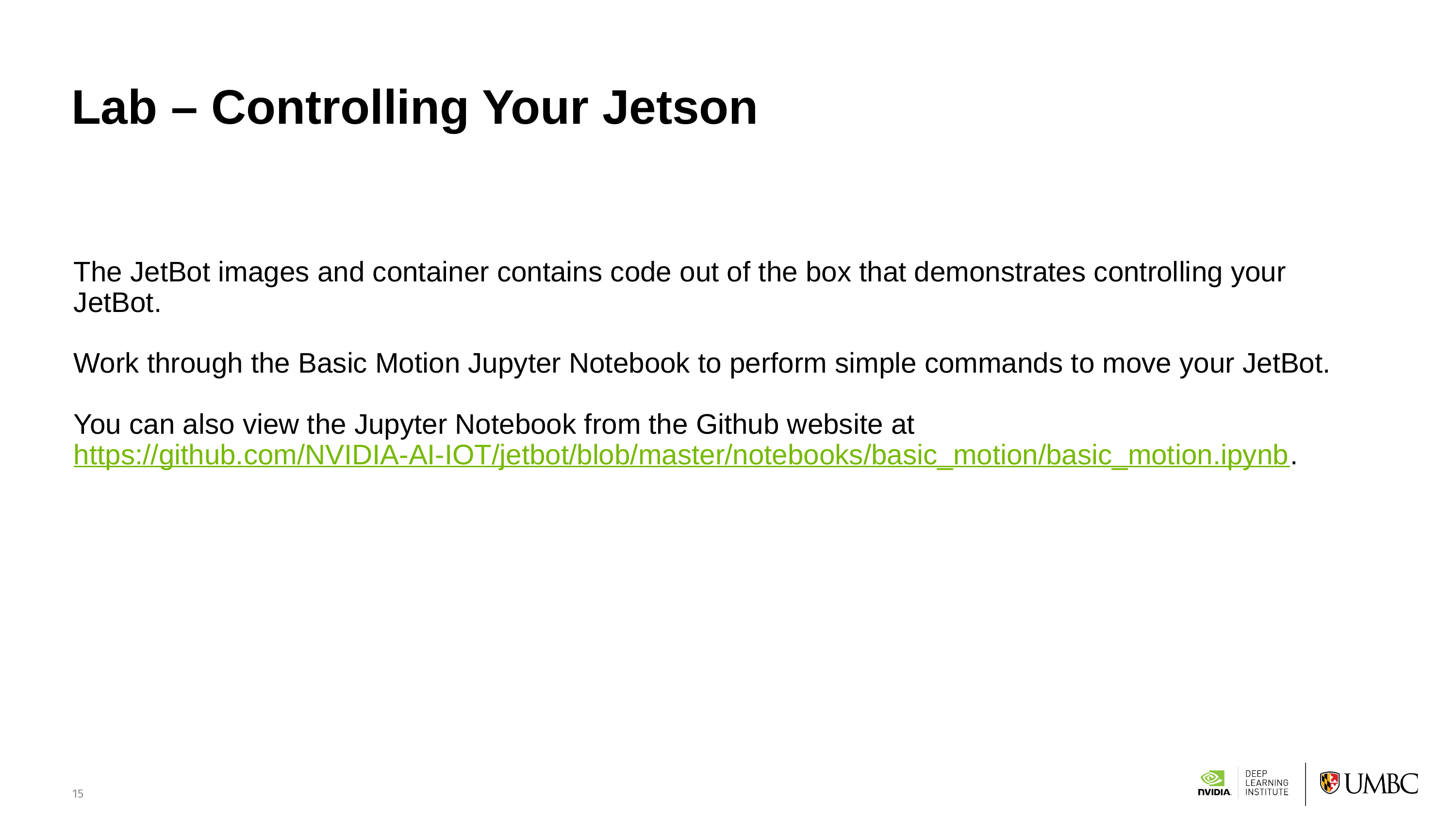

15
# Lab – Controlling Your Jetson
The JetBot images and container contains code out of the box that demonstrates controlling your JetBot.
Work through the Basic Motion Jupyter Notebook to perform simple commands to move your JetBot.
You can also view the Jupyter Notebook from the Github website at https://github.com/NVIDIA-AI-IOT/jetbot/blob/master/notebooks/basic_motion/basic_motion.ipynb.